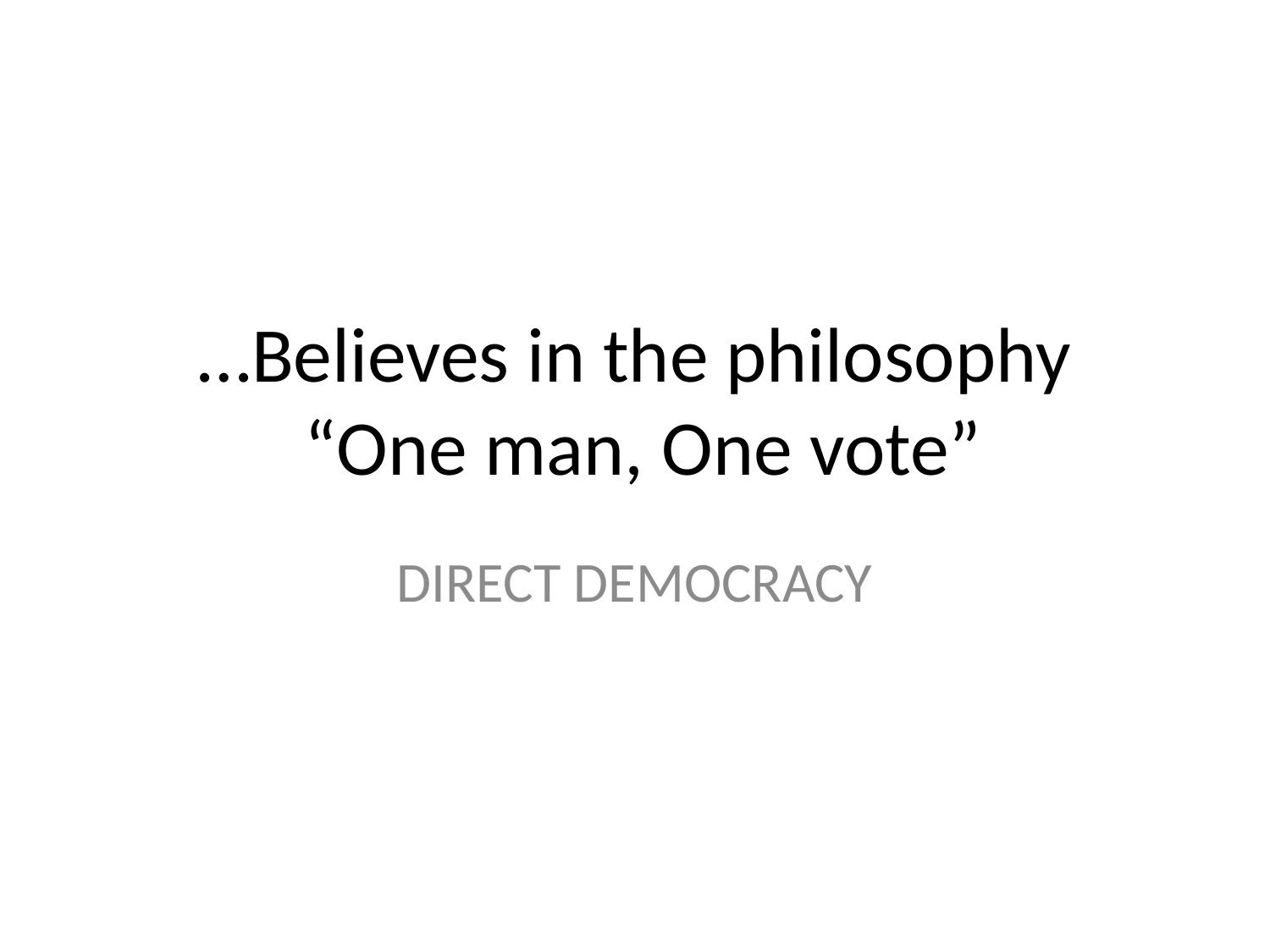

# …Believes in the philosophy “One man, One vote”
DIRECT DEMOCRACY